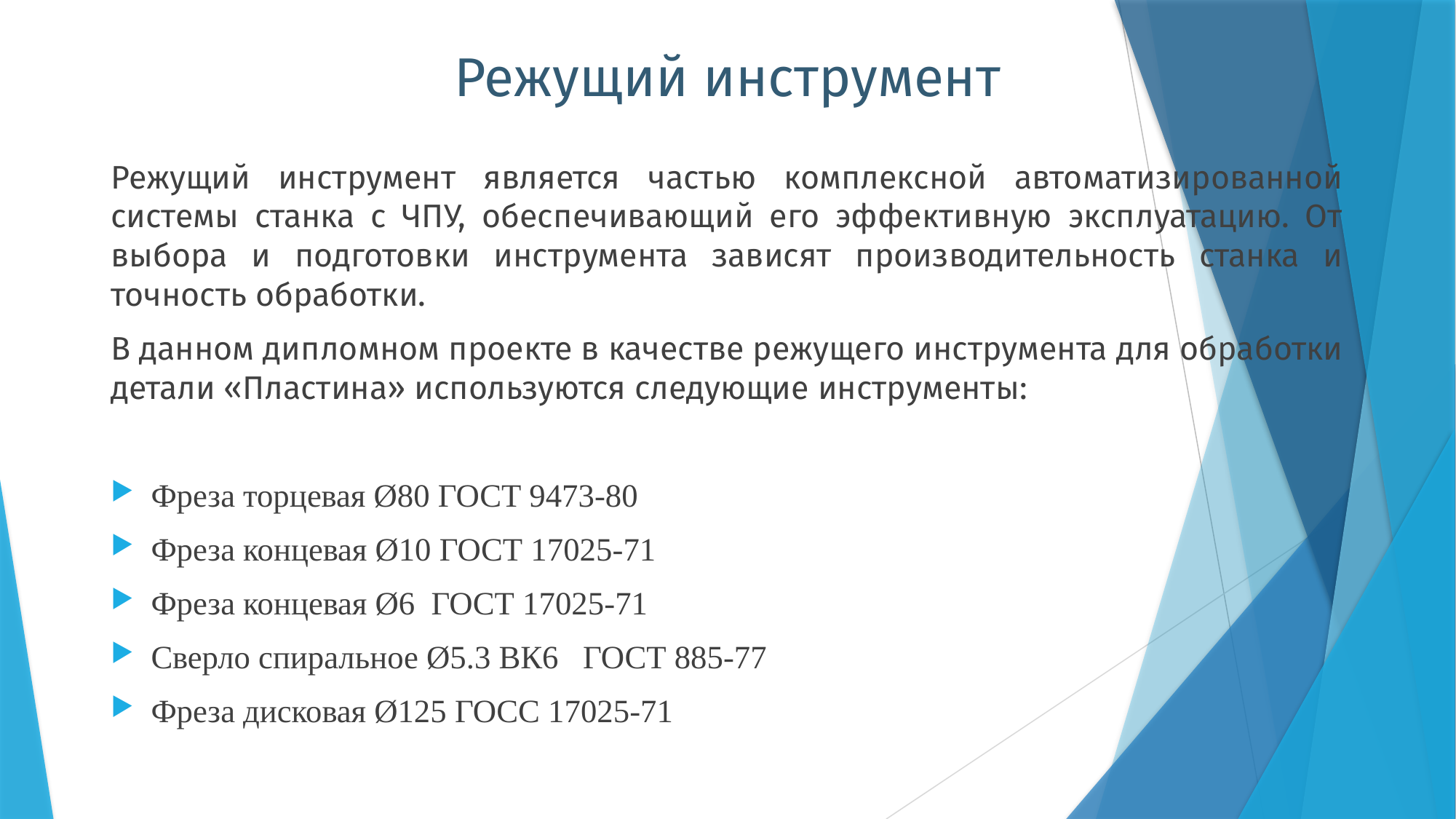

# Режущий инструмент
Режущий инструмент является частью комплексной автоматизированной системы станка с ЧПУ, обеспечивающий его эффективную эксплуатацию. От выбора и подготовки инструмента зависят производительность станка и точность обработки.
В данном дипломном проекте в качестве режущего инструмента для обработки детали «Пластина» используются следующие инструменты:

Фреза торцевая Ø80 ГОСТ 9473-80
Фреза концевая Ø10 ГОСТ 17025-71
Фреза концевая Ø6  ГОСТ 17025-71
Сверло спиральное Ø5.3 ВК6   ГОСТ 885-77
Фреза дисковая Ø125 ГОСС 17025-71